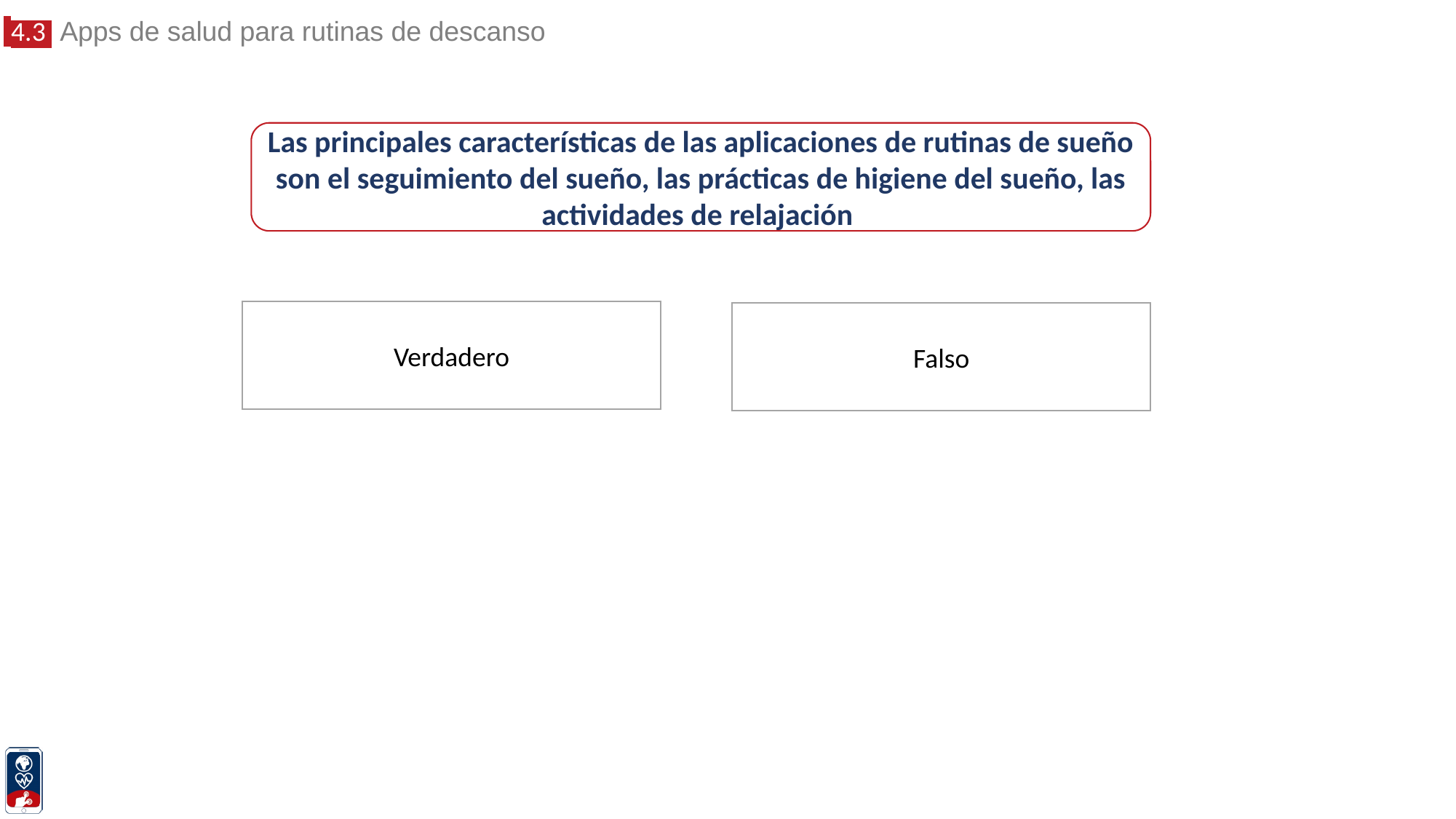

Las principales características de las aplicaciones de rutinas de sueño son el seguimiento del sueño, las prácticas de higiene del sueño, las actividades de relajación
Verdadero
Falso